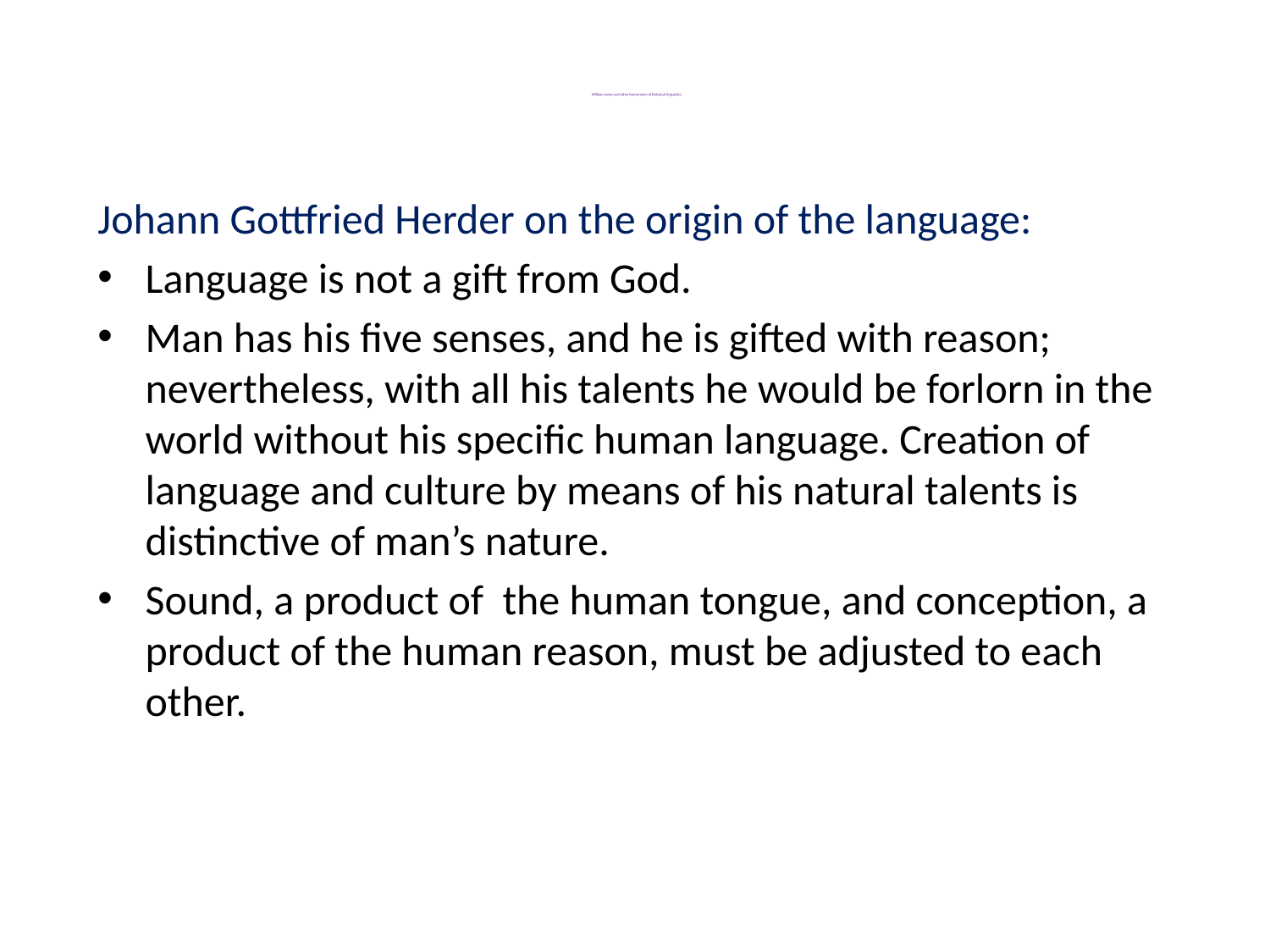

# William Jones and other forerunners of historical linguistics .

Johann Gottfried Herder on the origin of the language:
Language is not a gift from God.
Man has his five senses, and he is gifted with reason; nevertheless, with all his talents he would be forlorn in the world without his specific human language. Creation of language and culture by means of his natural talents is distinctive of man’s nature.
Sound, a product of  the human tongue, and conception, a product of the human reason, must be adjusted to each other.